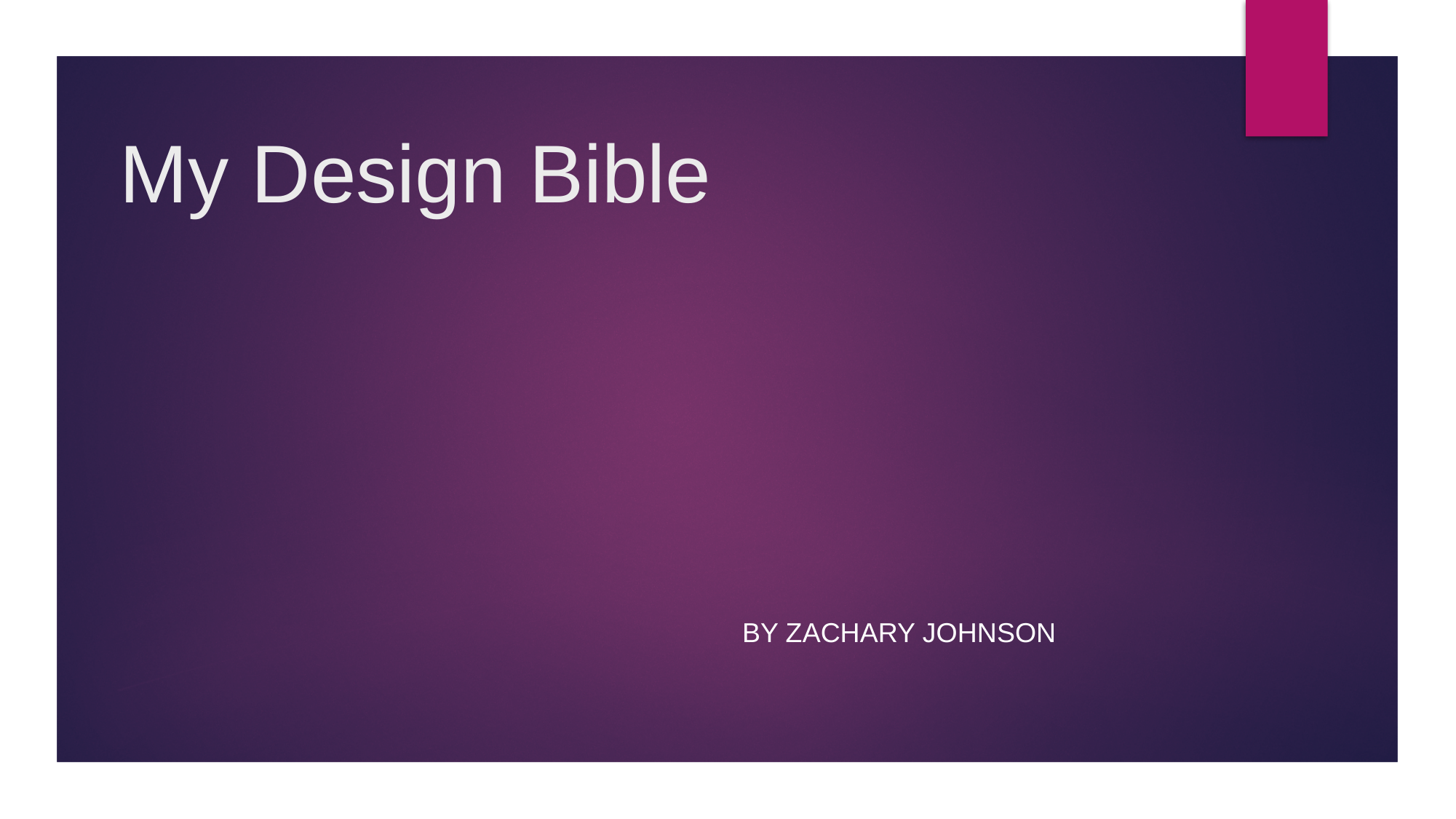

# My Design Bible
By Zachary Johnson